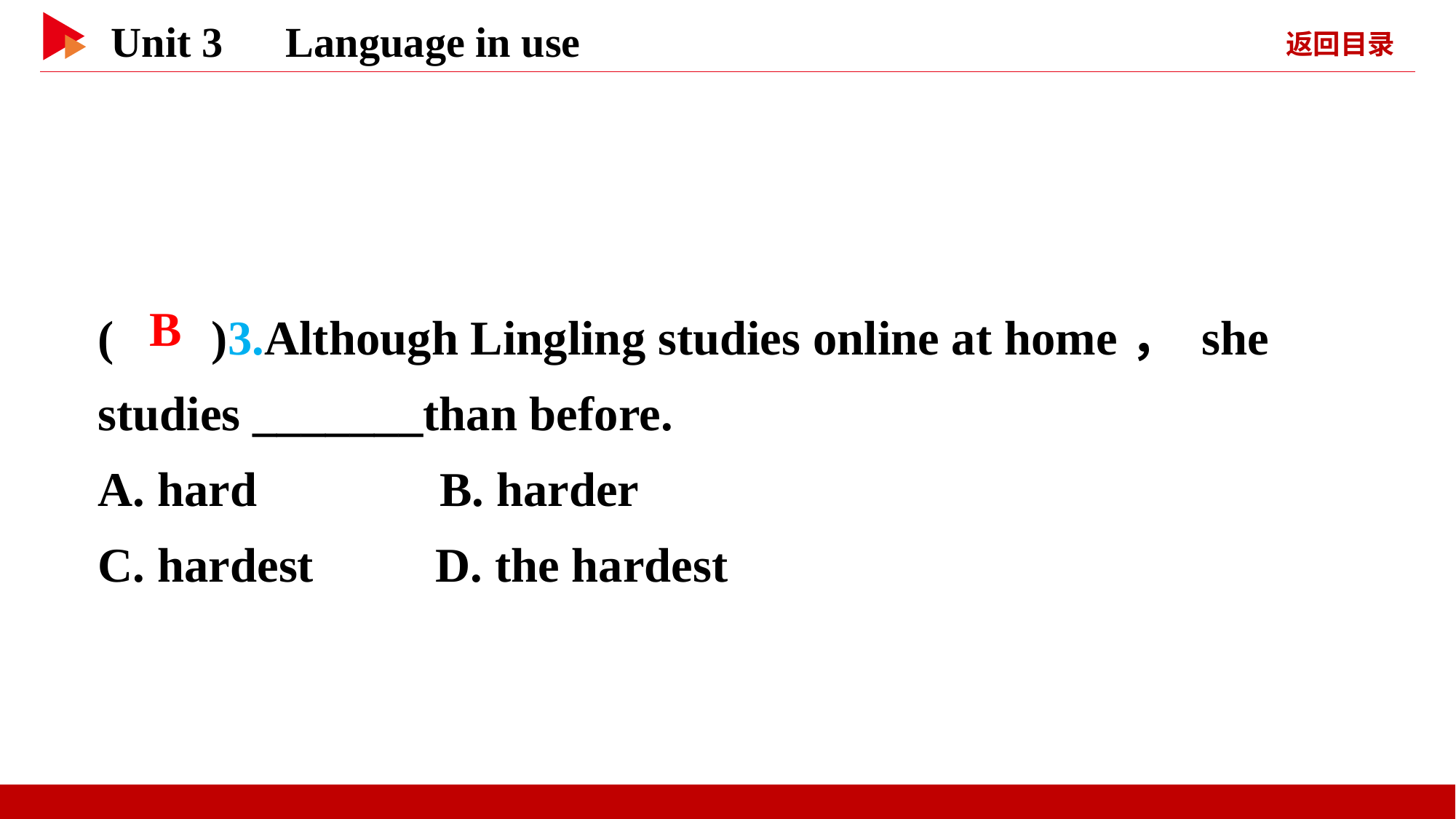

(        )3.Although Lingling studies online at home， she studies _______than before.
A. hard               B. harder
C. hardest          D. the hardest
   B